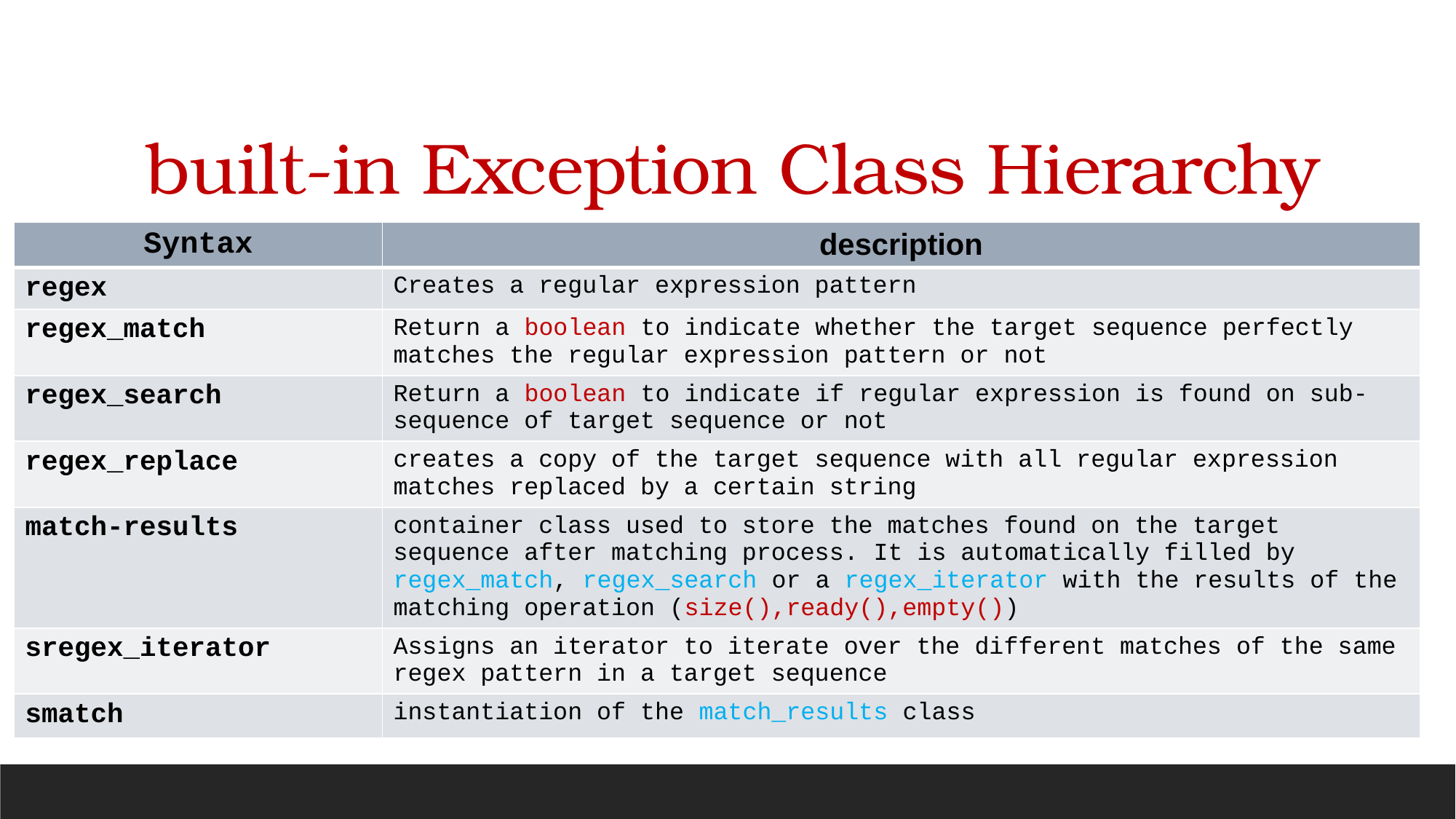

# built-in Exception Class Hierarchy
| Syntax | description |
| --- | --- |
| regex | Creates a regular expression pattern |
| regex\_match | Return a boolean to indicate whether the target sequence perfectly matches the regular expression pattern or not |
| regex\_search | Return a boolean to indicate if regular expression is found on sub-sequence of target sequence or not |
| regex\_replace | creates a copy of the target sequence with all regular expression matches replaced by a certain string |
| match-results | container class used to store the matches found on the target sequence after matching process. It is automatically filled by regex\_match, regex\_search or a regex\_iterator with the results of the matching operation (size(),ready(),empty()) |
| sregex\_iterator | Assigns an iterator to iterate over the different matches of the same regex pattern in a target sequence |
| smatch | instantiation of the match\_results class |